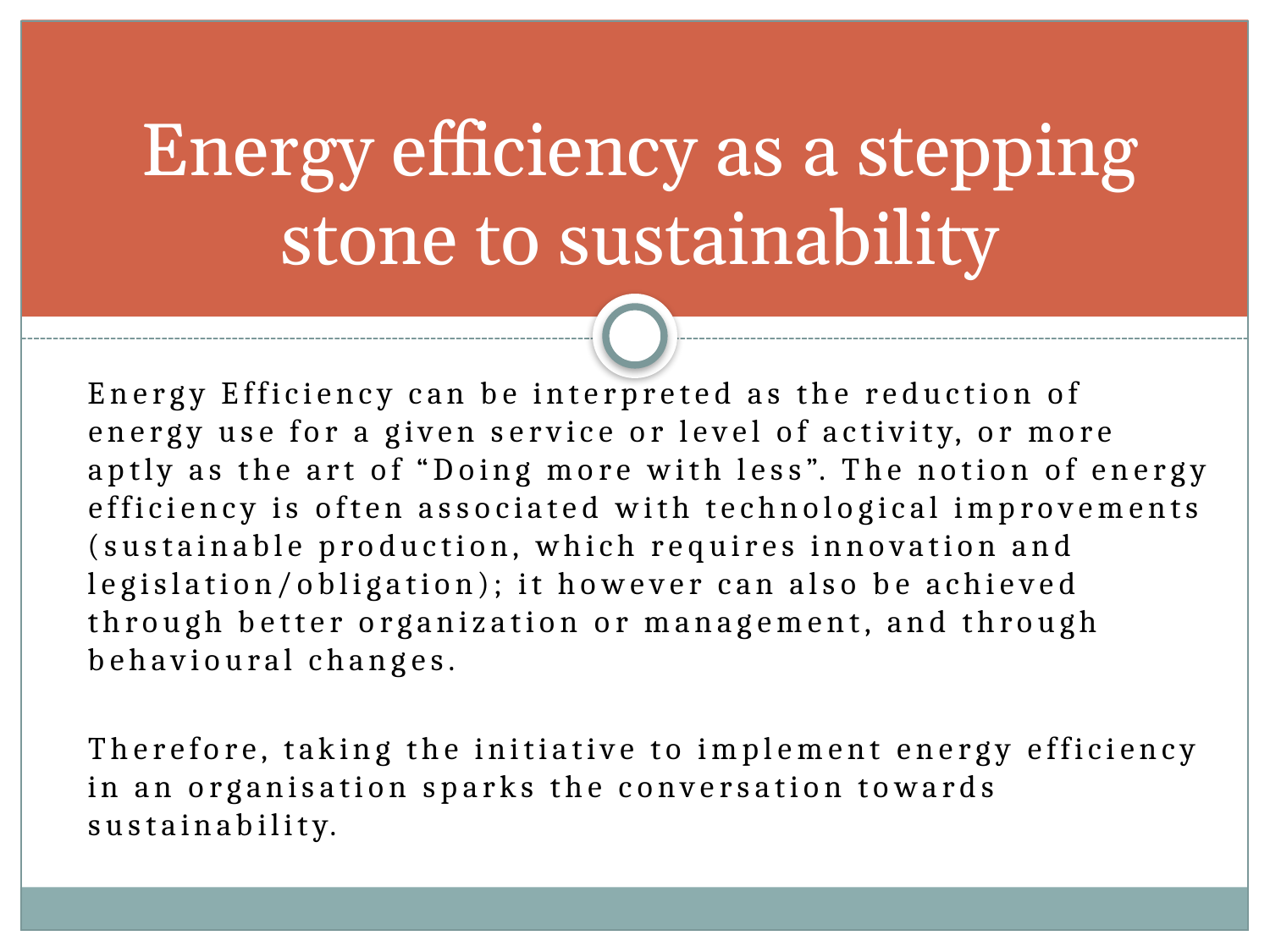

# Energy efficiency as a stepping stone to sustainability
Energy Efficiency can be interpreted as the reduction of energy use for a given service or level of activity, or more aptly as the art of “Doing more with less”. The notion of energy efficiency is often associated with technological improvements (sustainable production, which requires innovation and legislation/obligation); it however can also be achieved through better organization or management, and through behavioural changes.

Therefore, taking the initiative to implement energy efficiency in an organisation sparks the conversation towards sustainability.